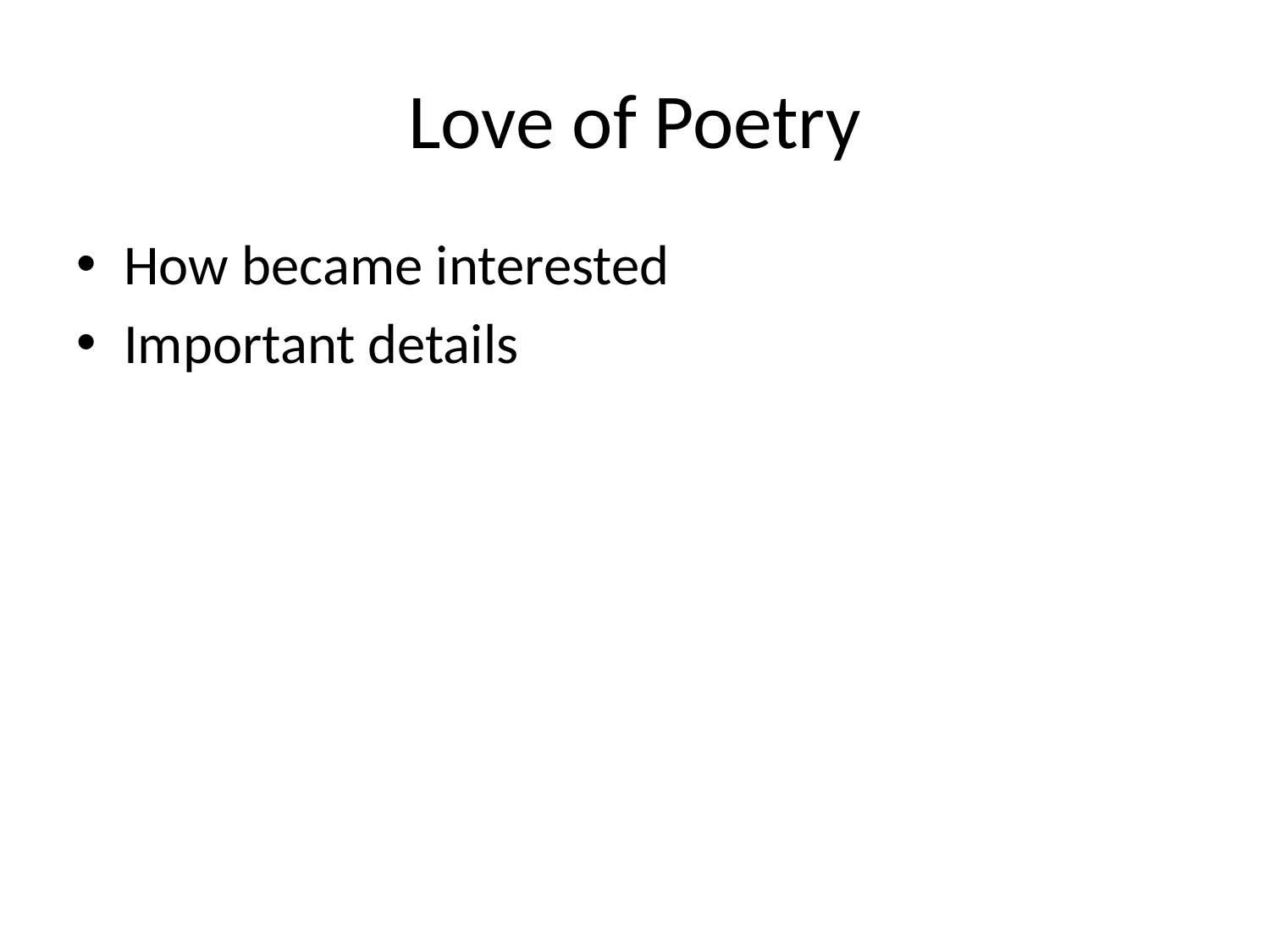

# Love of Poetry
How became interested
Important details